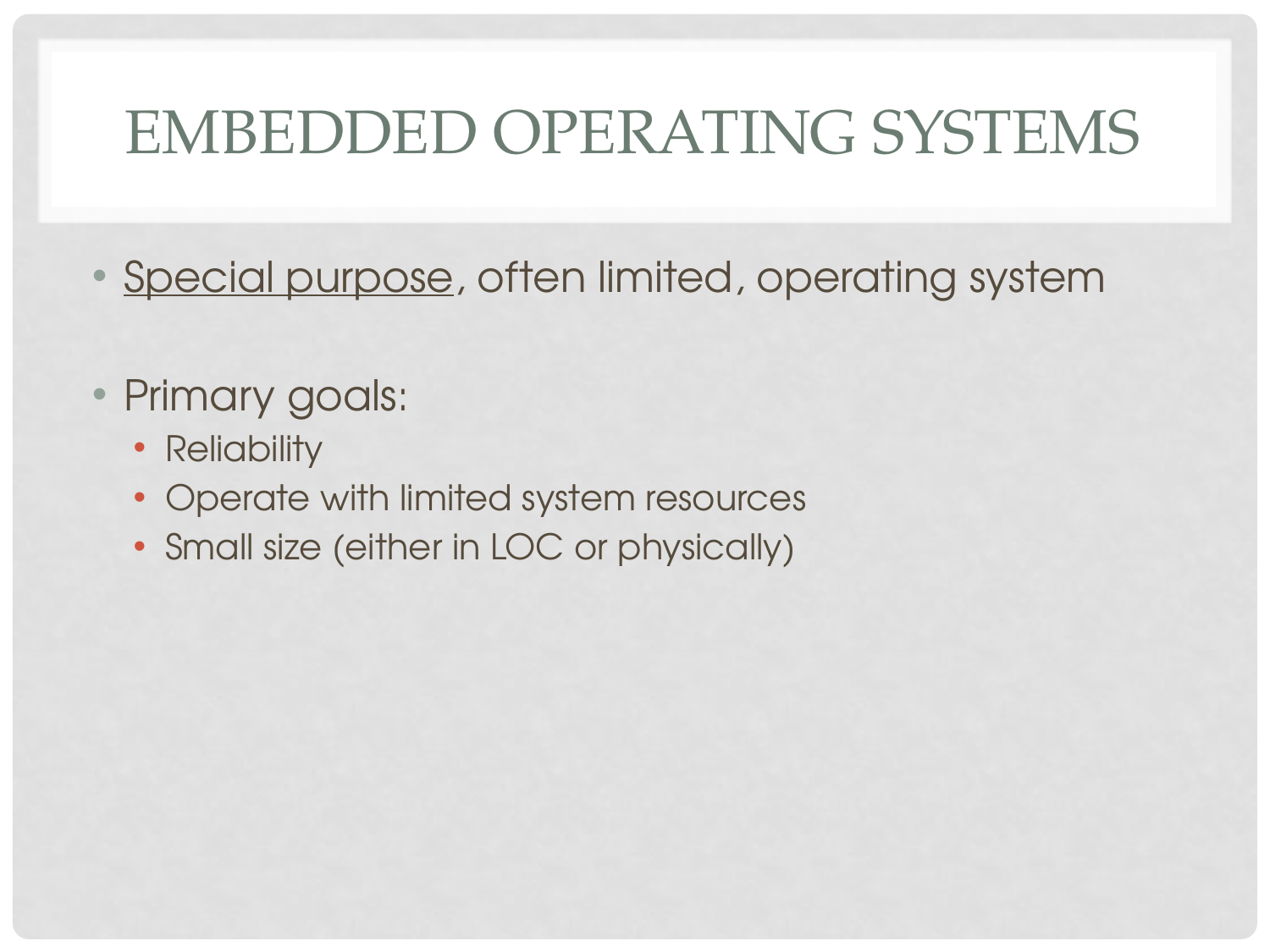

# Embedded operating systems
Special purpose, often limited, operating system

Primary goals:
Reliability
Operate with limited system resources
Small size (either in LOC or physically)